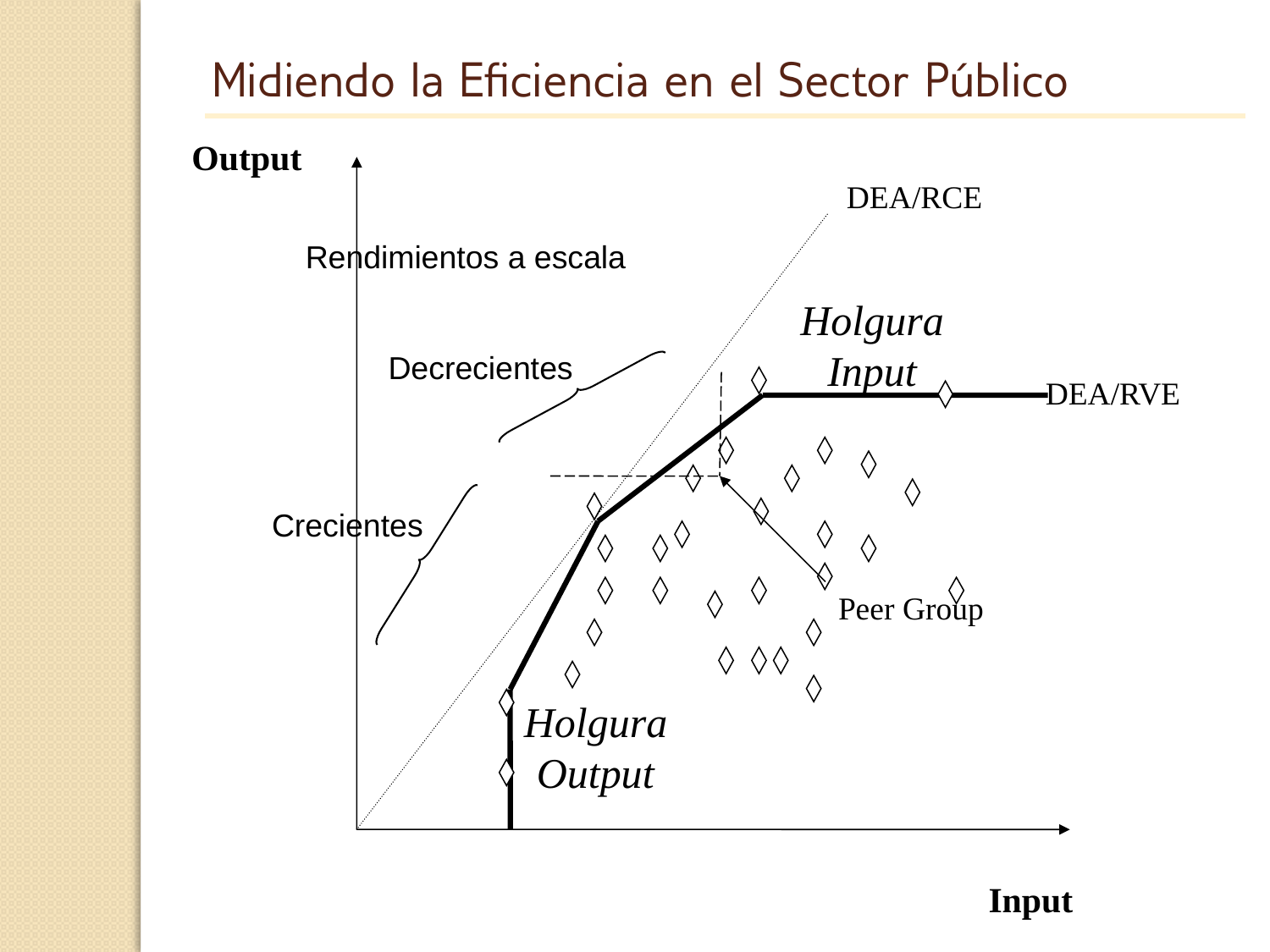

Midiendo la Eficiencia en el Sector Público
Output

DEA/RCE

Holgura
Input

DEA/RVE

Holgura
Output

 Input
Rendimientos a escala

Decrecientes

Crecientes
Peer Group